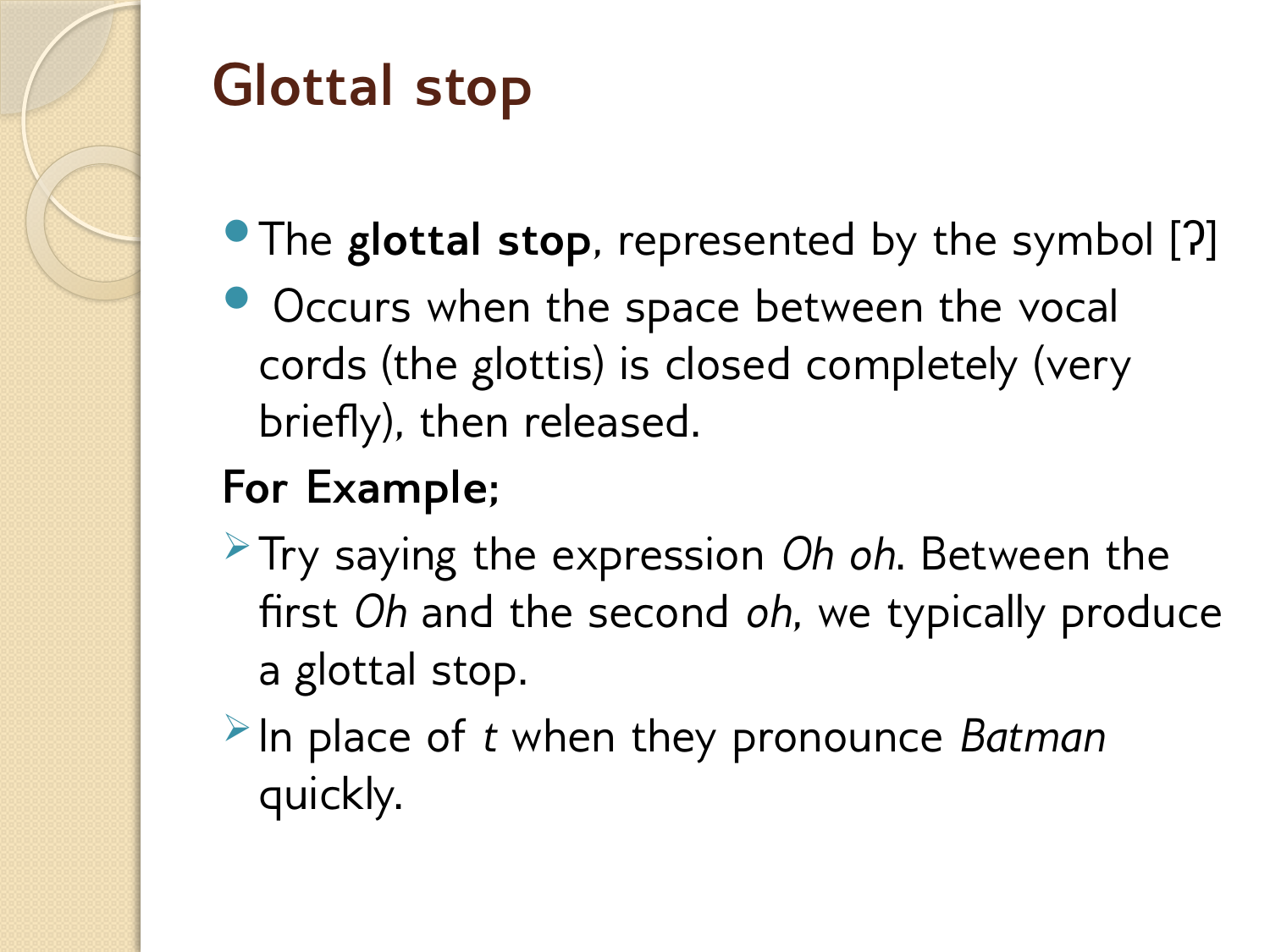

# Glottal stop
The glottal stop, represented by the symbol [ʔ]
 Occurs when the space between the vocal cords (the glottis) is closed completely (very briefly), then released.
For Example;
Try saying the expression Oh oh. Between the first Oh and the second oh, we typically produce a glottal stop.
In place of t when they pronounce Batman quickly.